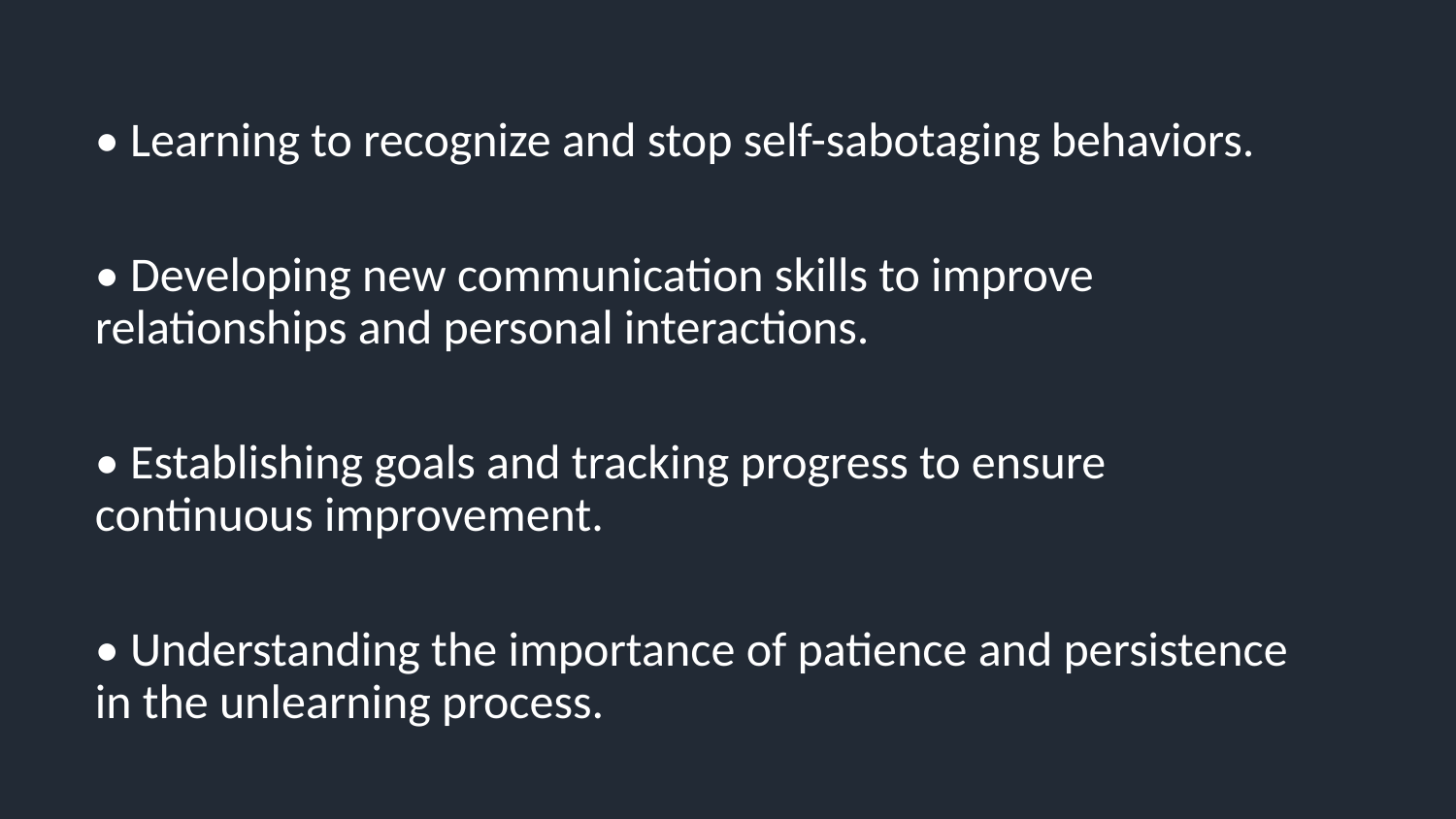

• Learning to recognize and stop self-sabotaging behaviors.

• Developing new communication skills to improve relationships and personal interactions.

• Establishing goals and tracking progress to ensure continuous improvement.

• Understanding the importance of patience and persistence in the unlearning process.